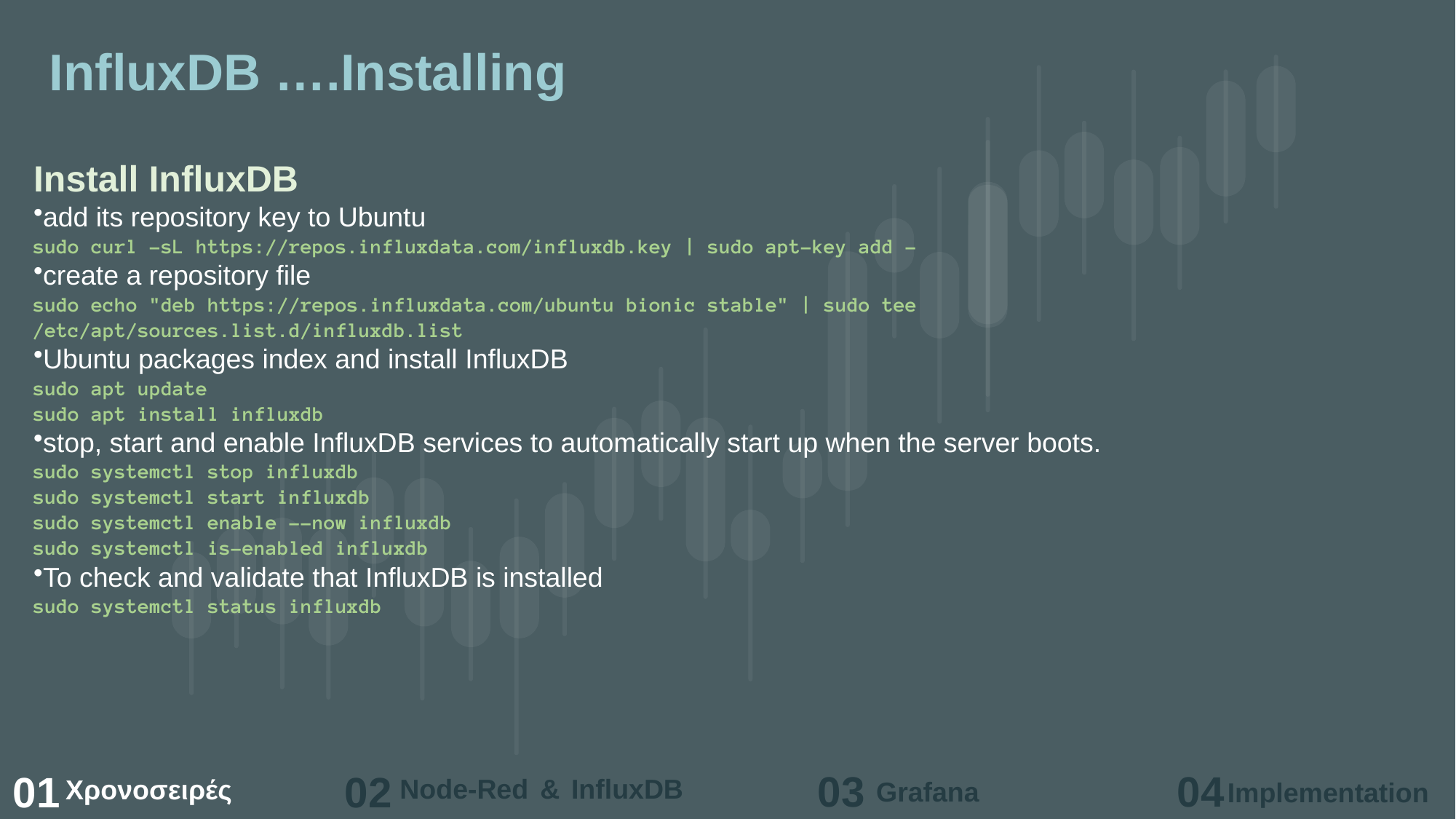

InfluxDB ….Installing
Install InfluxDB
add its repository key to Ubuntu
sudo curl -sL https://repos.influxdata.com/influxdb.key | sudo apt-key add -
create a repository file
sudo echo "deb https://repos.influxdata.com/ubuntu bionic stable" | sudo tee /etc/apt/sources.list.d/influxdb.list
Ubuntu packages index and install InfluxDB
sudo apt update
sudo apt install influxdb
stop, start and enable InfluxDB services to automatically start up when the server boots.
sudo systemctl stop influxdb
sudo systemctl start influxdb
sudo systemctl enable --now influxdb
sudo systemctl is-enabled influxdb
To check and validate that InfluxDB is installed
sudo systemctl status influxdb
Node-Red & InfluxDB
03
04
01
02
Χρονοσειρές
Grafana
Implementation